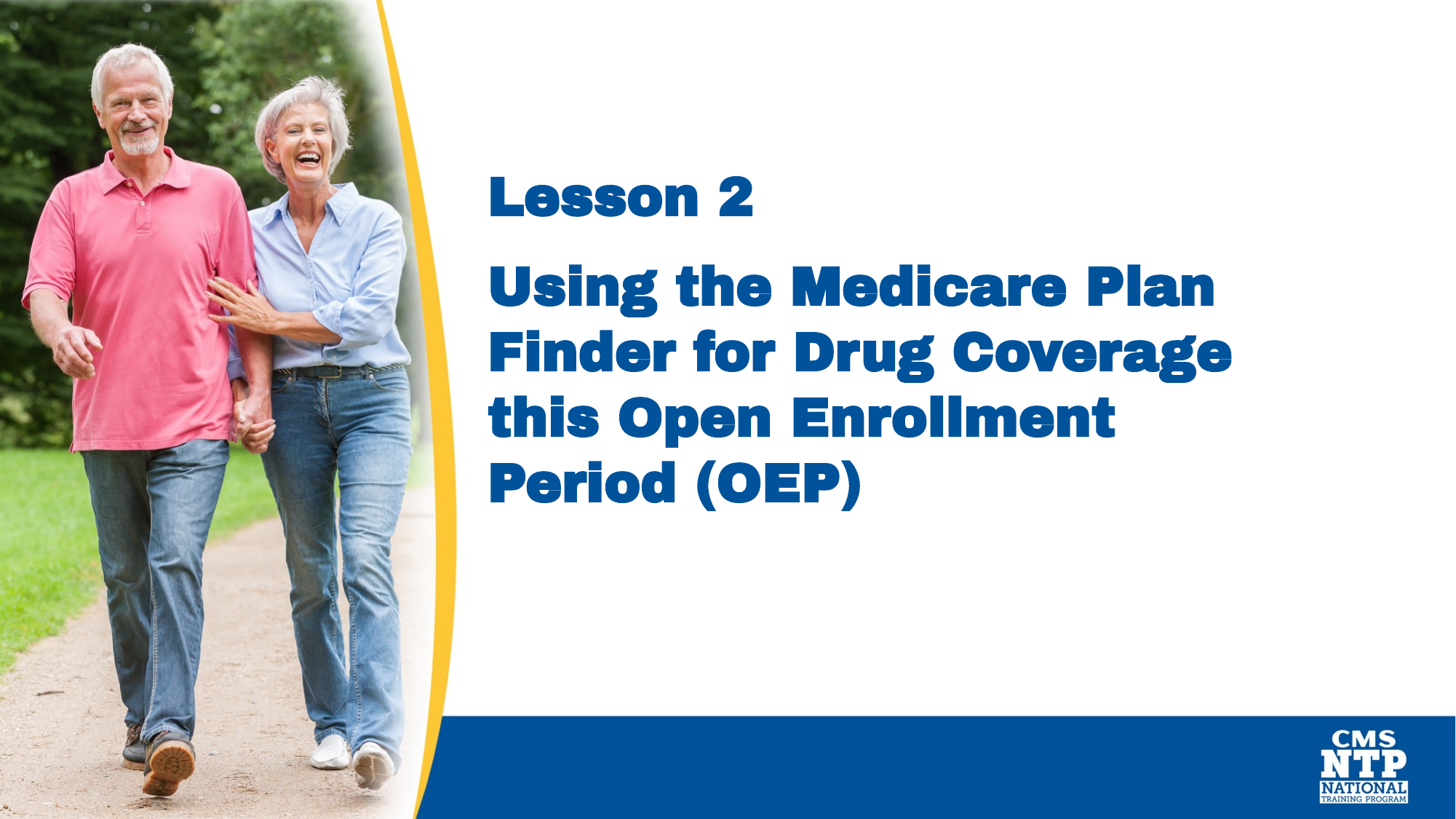

# Lesson 2
Using the Medicare Plan Finder for Drug Coverage this Open Enrollment Period (OEP)